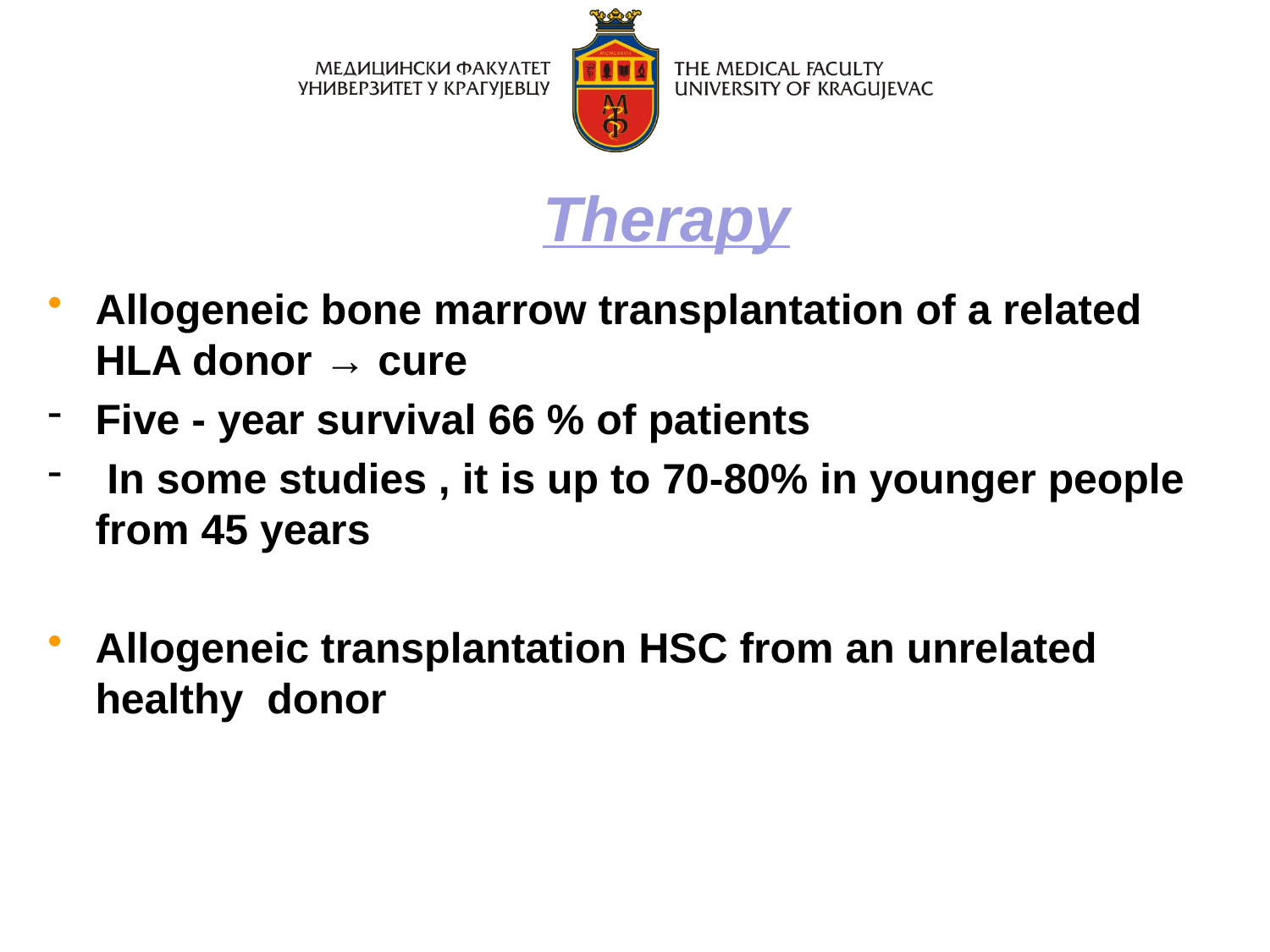

# Therapy
Allogeneic bone marrow transplantation of a related HLA donor → cure
Five - year survival 66 % of patients
 In some studies , it is up to 70-80% in younger people from 45 years

Allogeneic transplantation HSC from an unrelated healthy  donor